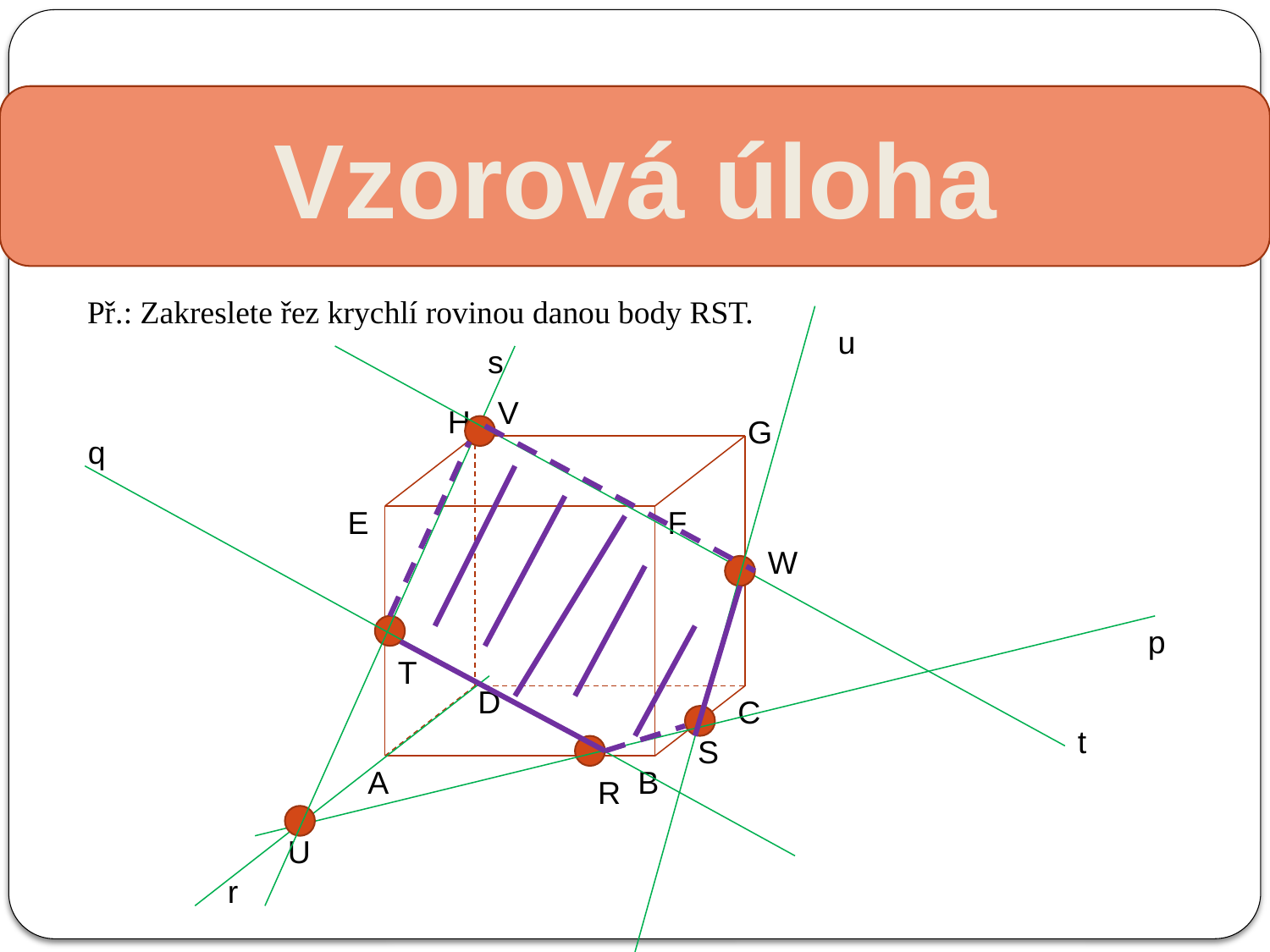

Vzorová úloha
Př.: Zakreslete řez krychlí rovinou danou body RST.
u
s
V
H
G

q
E
F
W

p
T
D
C

t
S

A
B
R

U
r